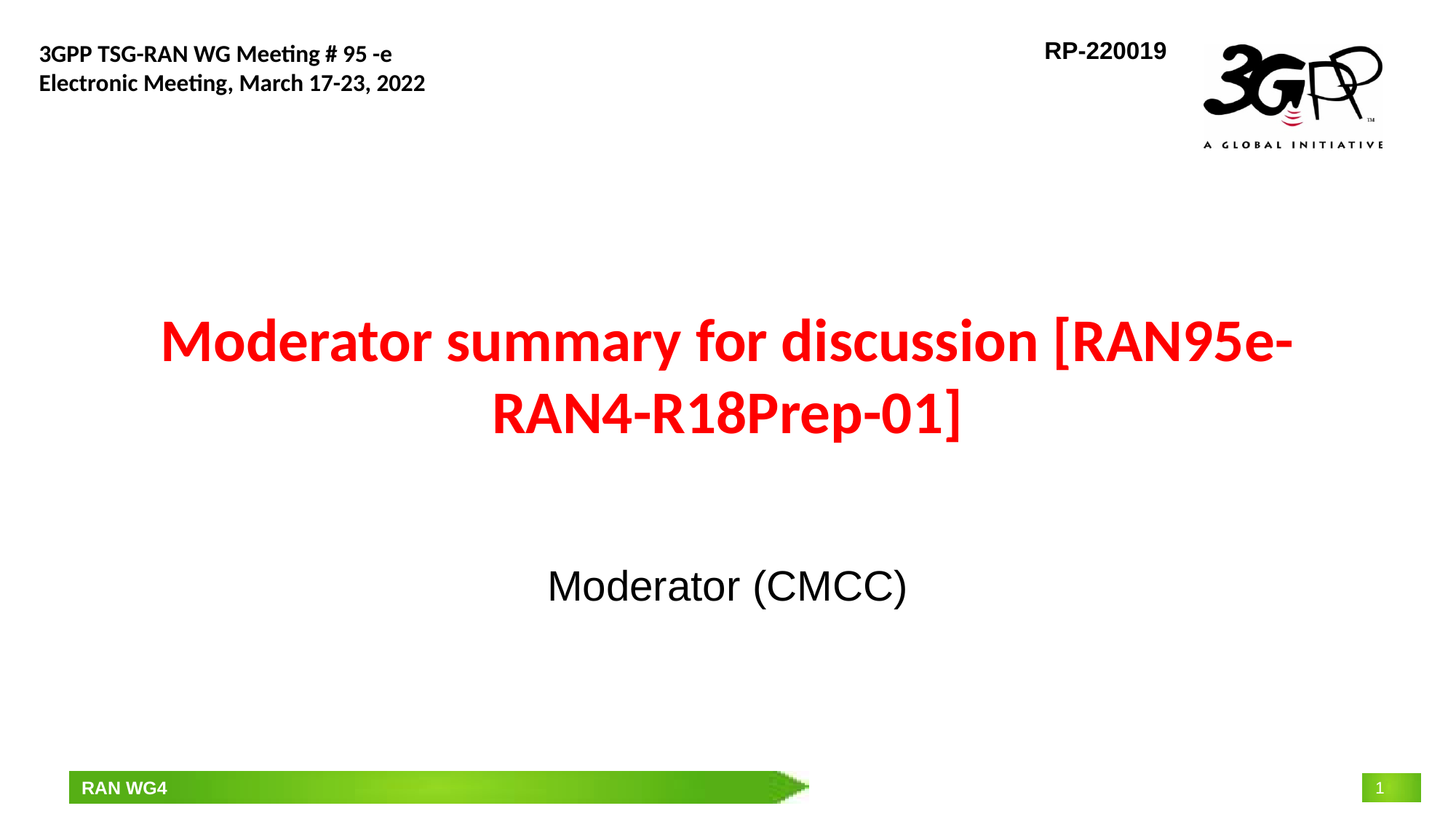

RP-220019
3GPP TSG-RAN WG Meeting # 95 -e
Electronic Meeting, March 17-23, 2022

# Moderator summary for discussion [RAN95e-RAN4-R18Prep-01]
Moderator (CMCC)